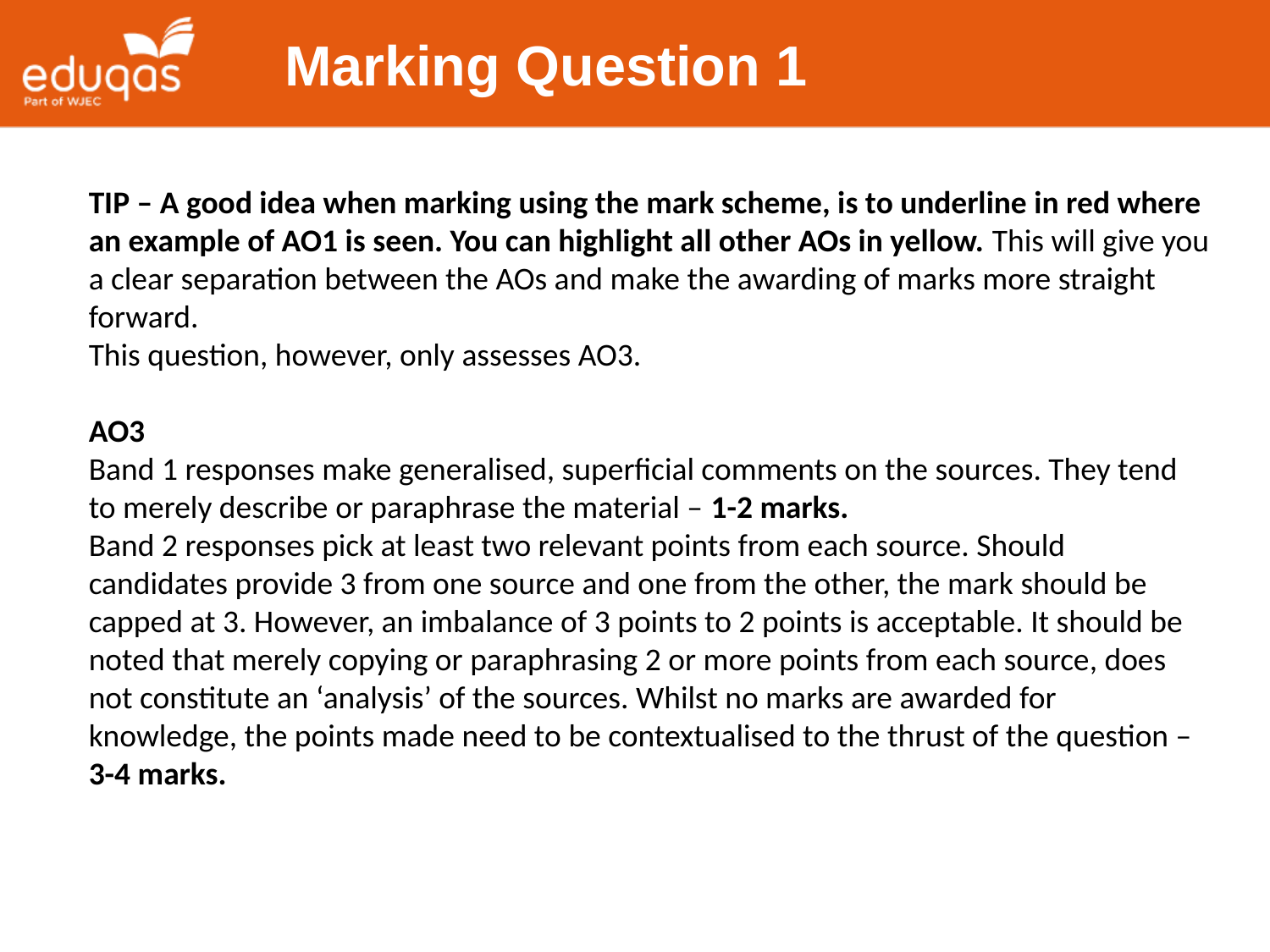

# Marking Question 1
TIP – A good idea when marking using the mark scheme, is to underline in red where an example of AO1 is seen. You can highlight all other AOs in yellow. This will give you a clear separation between the AOs and make the awarding of marks more straight forward.
This question, however, only assesses AO3.

AO3
Band 1 responses make generalised, superficial comments on the sources. They tend to merely describe or paraphrase the material – 1-2 marks.
Band 2 responses pick at least two relevant points from each source. Should candidates provide 3 from one source and one from the other, the mark should be capped at 3. However, an imbalance of 3 points to 2 points is acceptable. It should be noted that merely copying or paraphrasing 2 or more points from each source, does not constitute an ‘analysis’ of the sources. Whilst no marks are awarded for knowledge, the points made need to be contextualised to the thrust of the question – 3-4 marks.